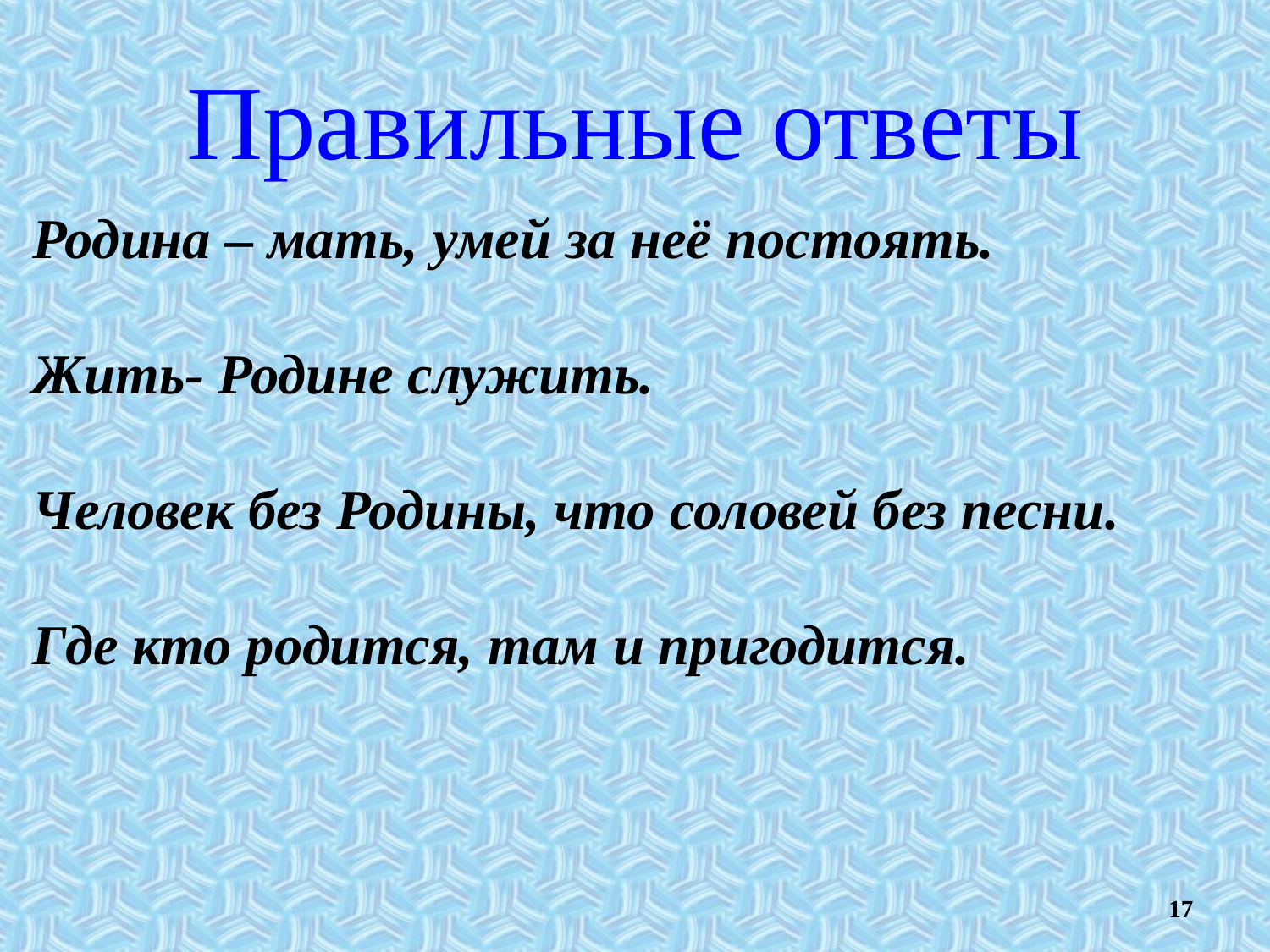

# Правильные ответы
Родина – мать, умей за неё постоять.

Жить- Родине служить.

Человек без Родины, что соловей без песни.

Где кто родится, там и пригодится.
17